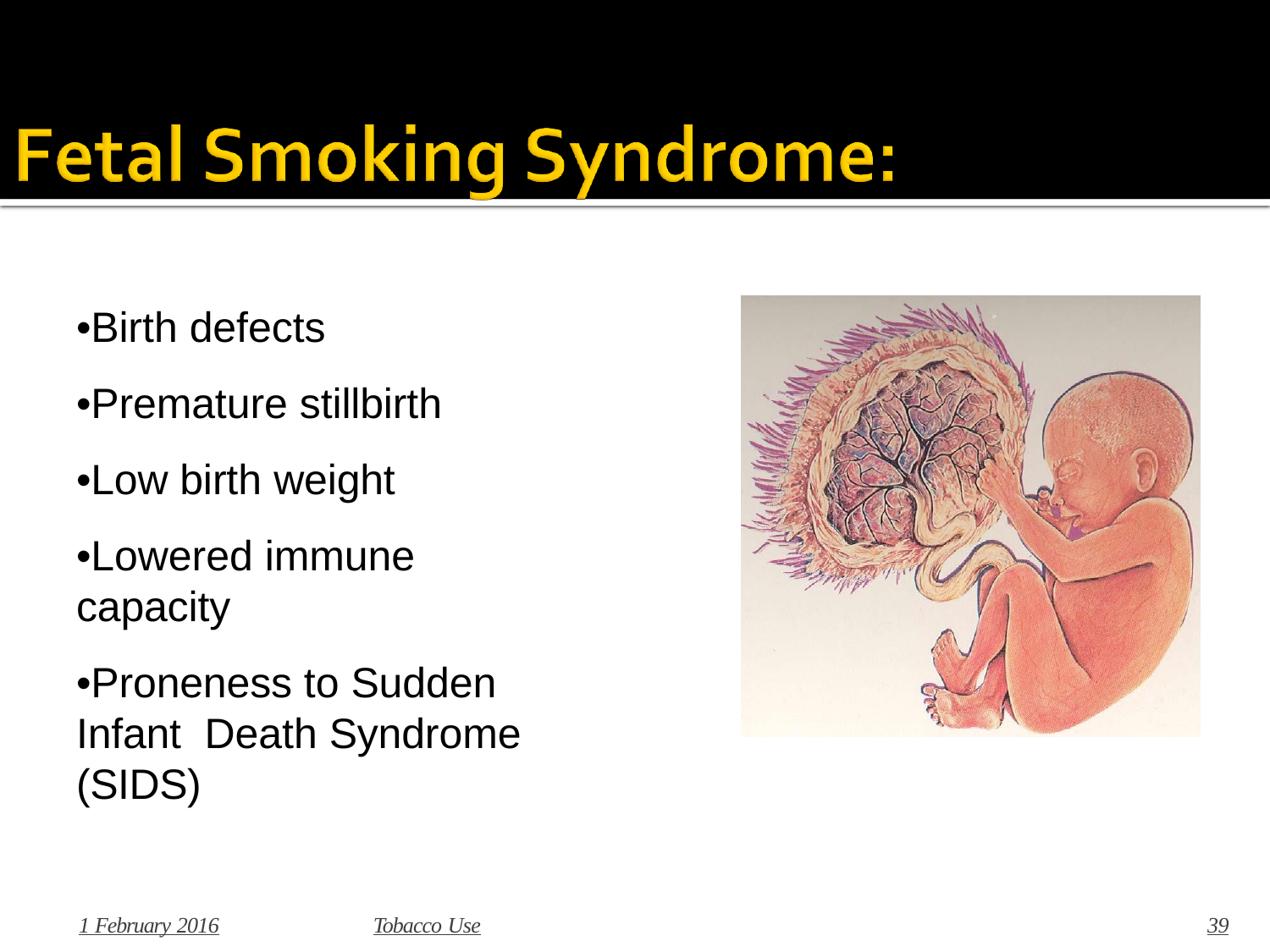

# •Birth defects

•Premature stillbirth
•Low birth weight
•Lowered immune capacity
•Proneness to Sudden Infant  Death Syndrome (SIDS)
1 February 2016
Tobacco Use
39